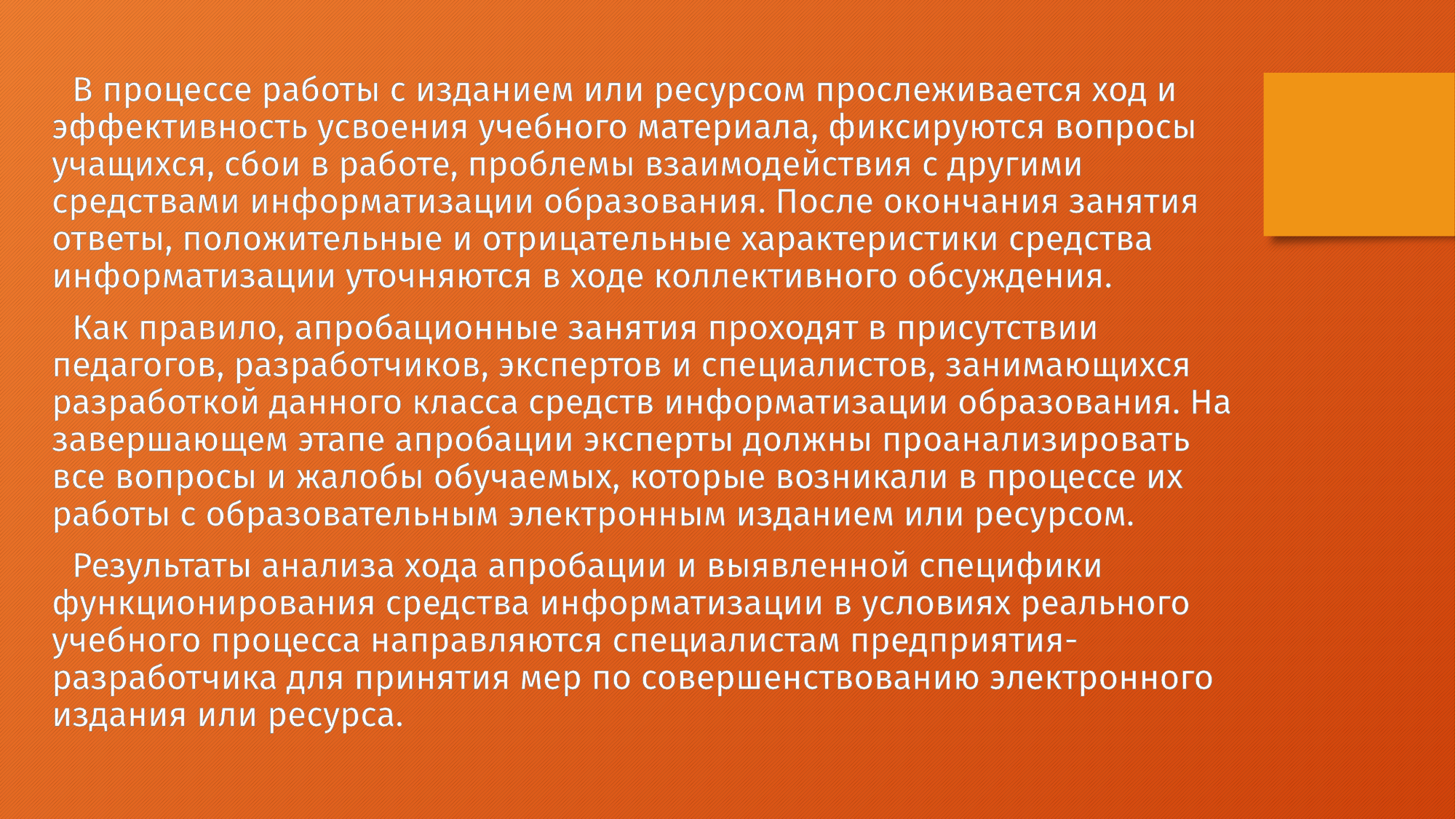

В процессе работы с изданием или ресурсом прослеживается ход и эффективность усвоения учебного материала, фиксируются вопросы учащихся, сбои в работе, проблемы взаимодействия с другими средствами информатизации образования. После окончания занятия ответы, положительные и отрицательные характеристики средства информатизации уточняются в ходе коллективного обсуждения.
Как правило, апробационные занятия проходят в присутствии педагогов, разработчиков, экспертов и специалистов, занимающихся разработкой данного класса средств информатизации образования. На завершающем этапе апробации эксперты должны проанализировать все вопросы и жалобы обучаемых, которые возникали в процессе их работы с образовательным электронным изданием или ресурсом.
Результаты анализа хода апробации и выявленной специфики функционирования средства информатизации в условиях реального учебного процесса направляются специалистам предприятия-разработчика для принятия мер по совершенствованию электронного издания или ресурса.